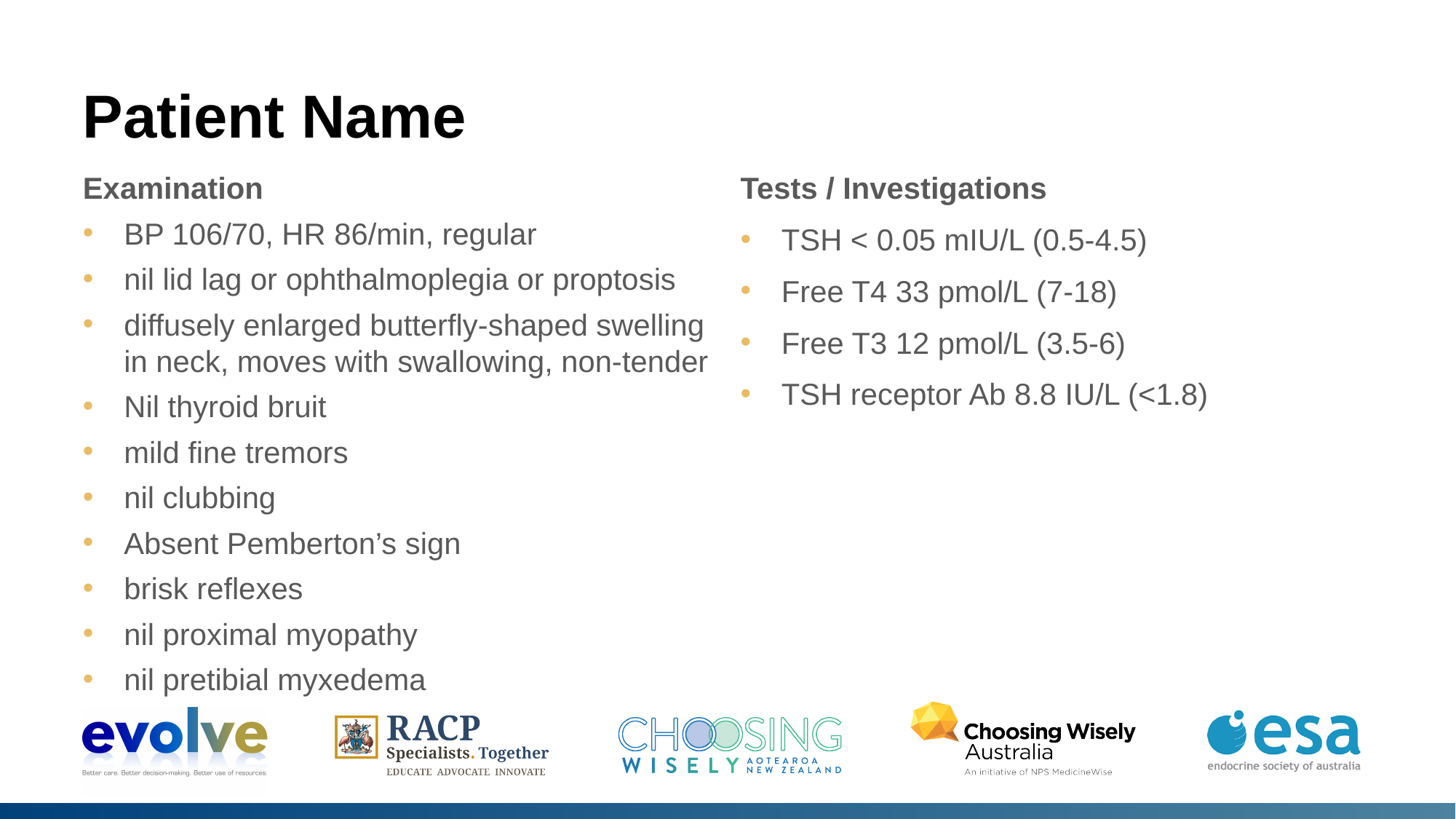

# Patient Name
Examination
BP 106/70, HR 86/min, regular
nil lid lag or ophthalmoplegia or proptosis
diffusely enlarged butterfly-shaped swelling in neck, moves with swallowing, non-tender
Nil thyroid bruit
mild fine tremors
nil clubbing
Absent Pemberton’s sign
brisk reflexes
nil proximal myopathy
nil pretibial myxedema

Tests / Investigations
TSH < 0.05 mIU/L (0.5-4.5)
Free T4 33 pmol/L (7-18)
Free T3 12 pmol/L (3.5-6)
TSH receptor Ab 8.8 IU/L (<1.8)